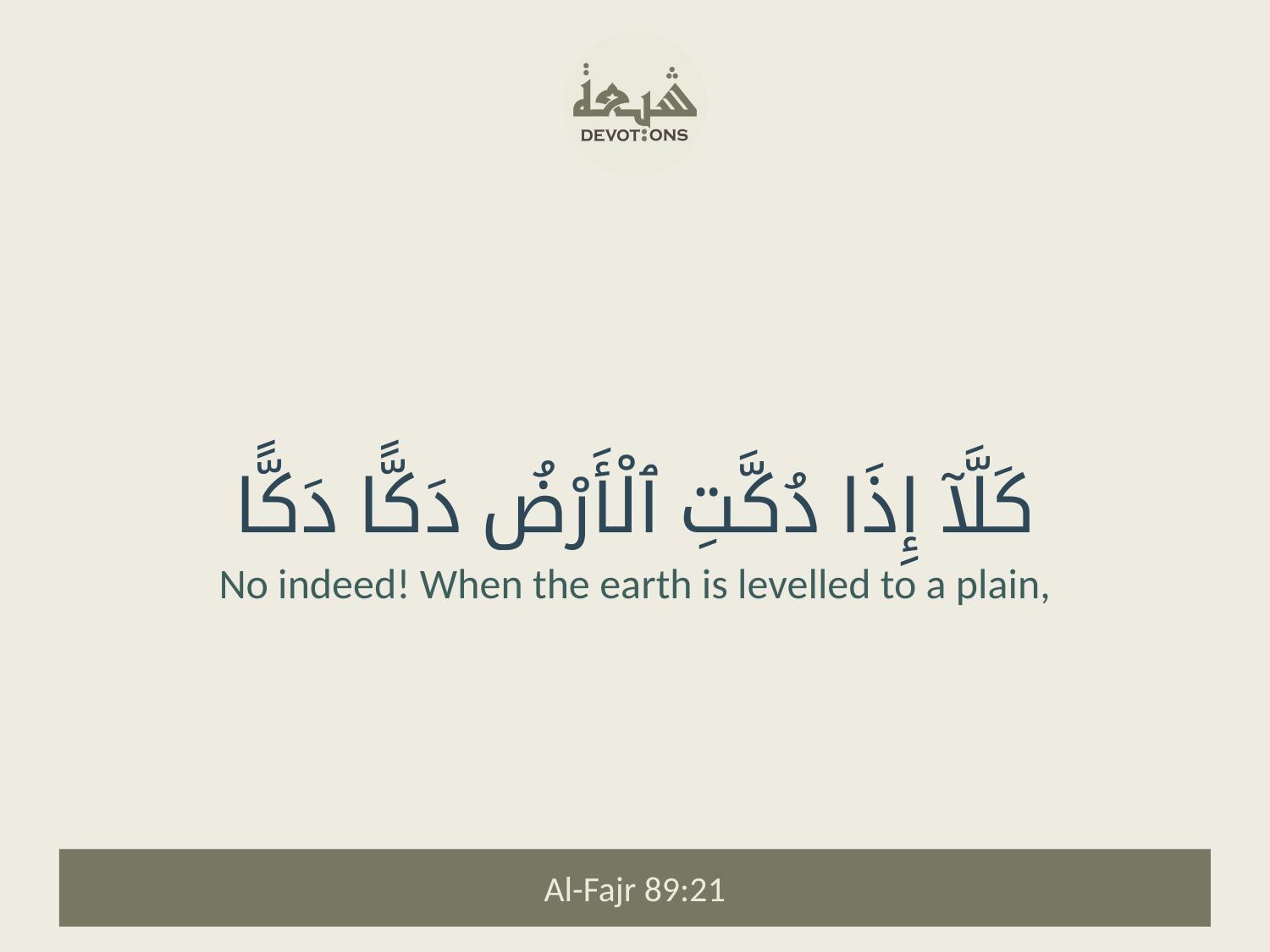

كَلَّآ إِذَا دُكَّتِ ٱلْأَرْضُ دَكًّا دَكًّا
No indeed! When the earth is levelled to a plain,
Al-Fajr 89:21